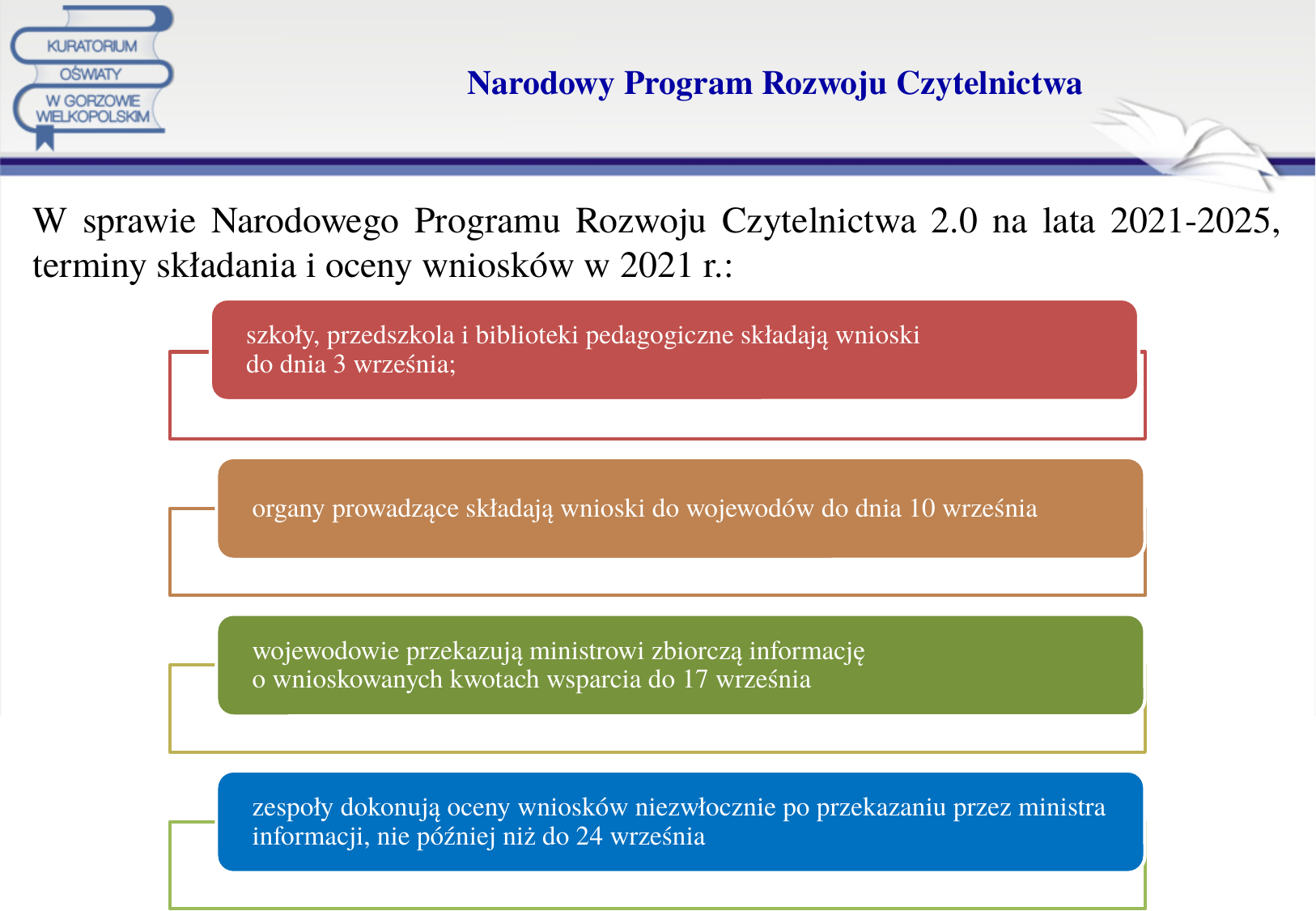

# Narodowy Program Rozwoju Czytelnictwa
W sprawie Narodowego Programu Rozwoju Czytelnictwa 2.0 na lata 2021-2025, terminy składania i oceny wniosków w 2021 r.:

szkoły, przedszkola i biblioteki pedagogiczne składają wnioski
do dnia 3 września;
organy prowadzące składają wnioski do wojewodów do dnia 10 września
wojewodowie przekazują ministrowi zbiorczą informację
o wnioskowanych kwotach wsparcia do 17 września
zespoły dokonują oceny wniosków niezwłocznie po przekazaniu przez ministra informacji, nie później niż do 24 września